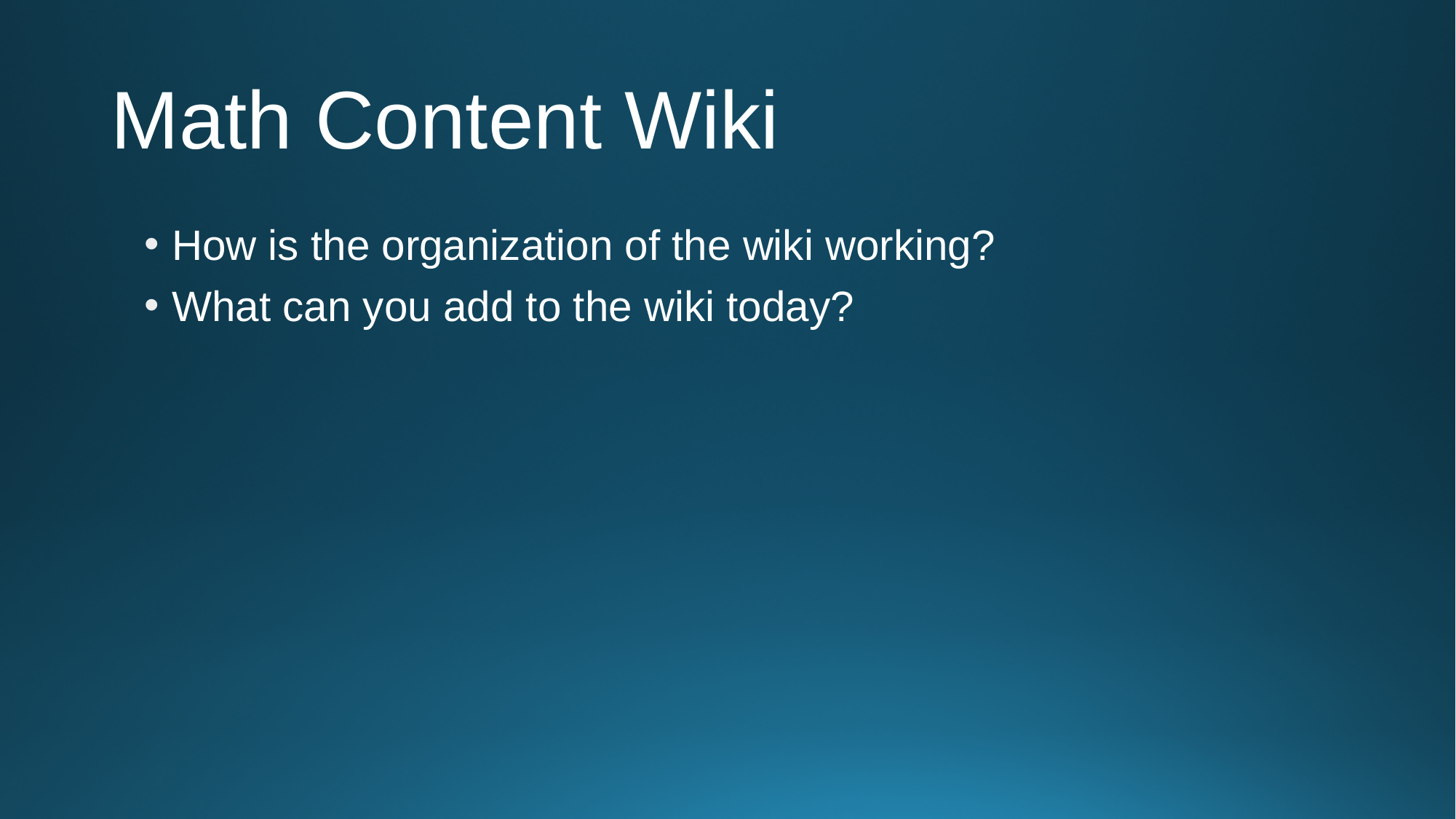

# Math Content Wiki
How is the organization of the wiki working?
What can you add to the wiki today?